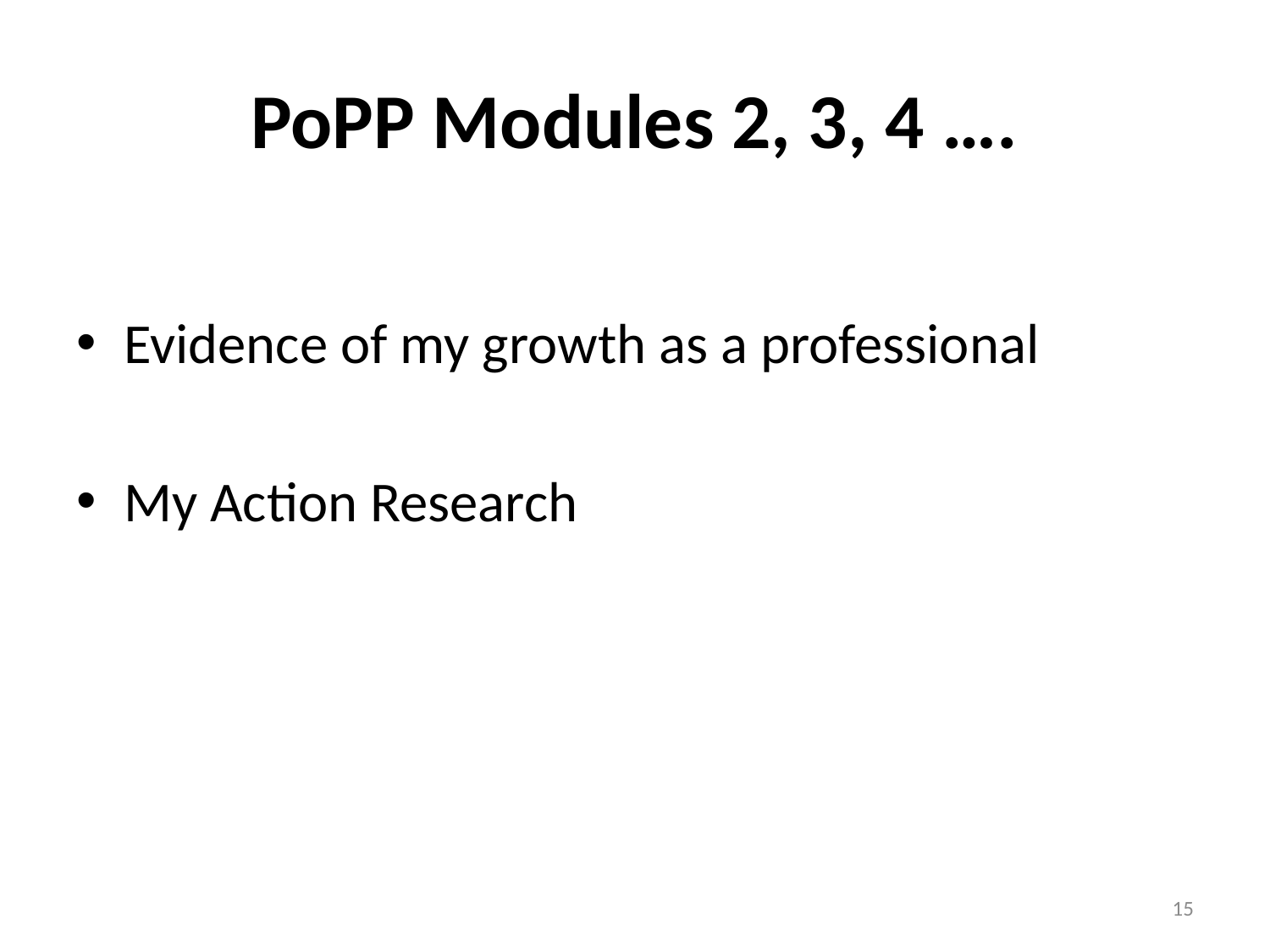

# PoPP Modules 2, 3, 4 ….

Evidence of my growth as a professional

My Action Research
15